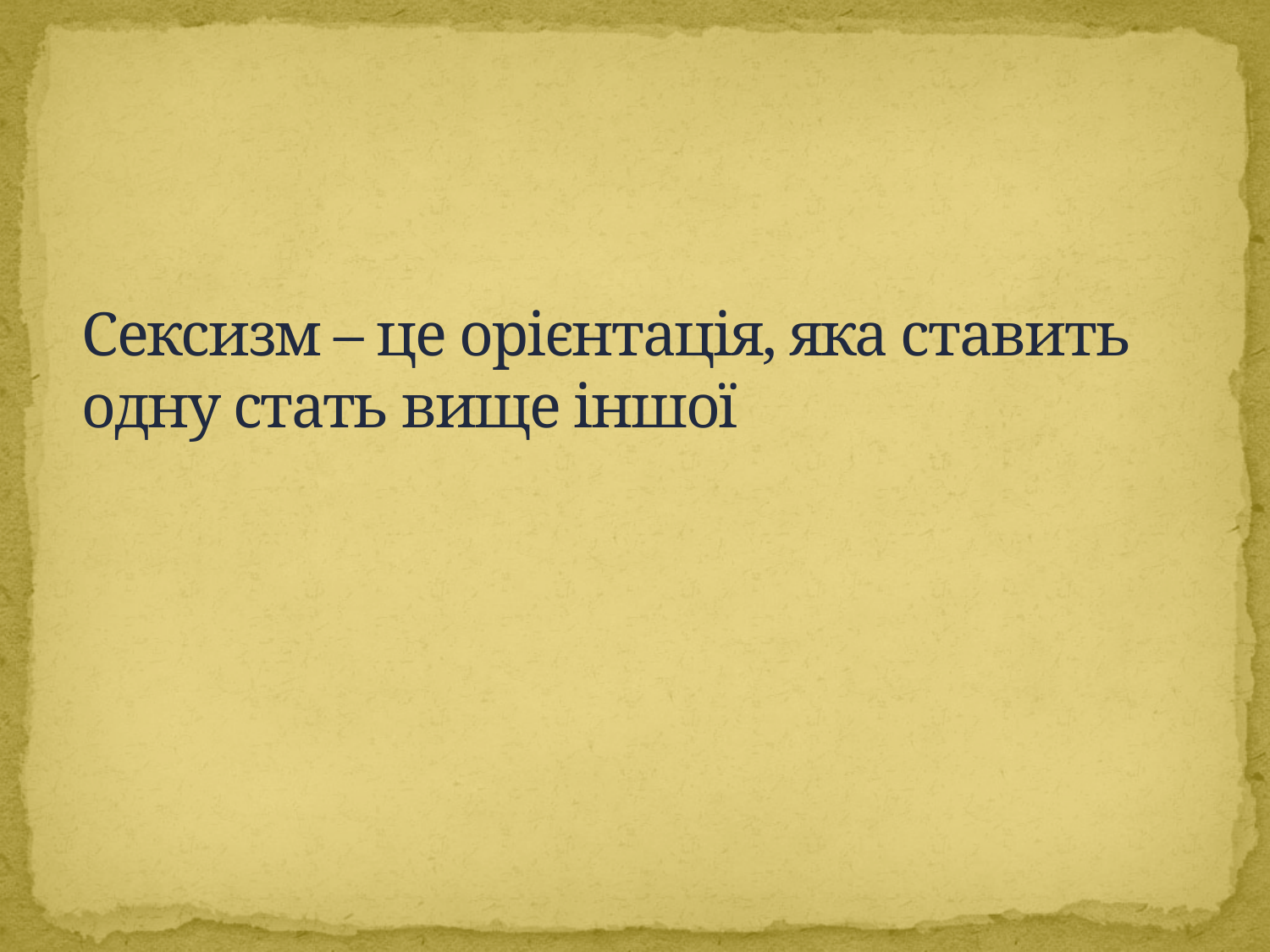

# Сексизм – це орієнтація, яка ставить одну стать вище іншої